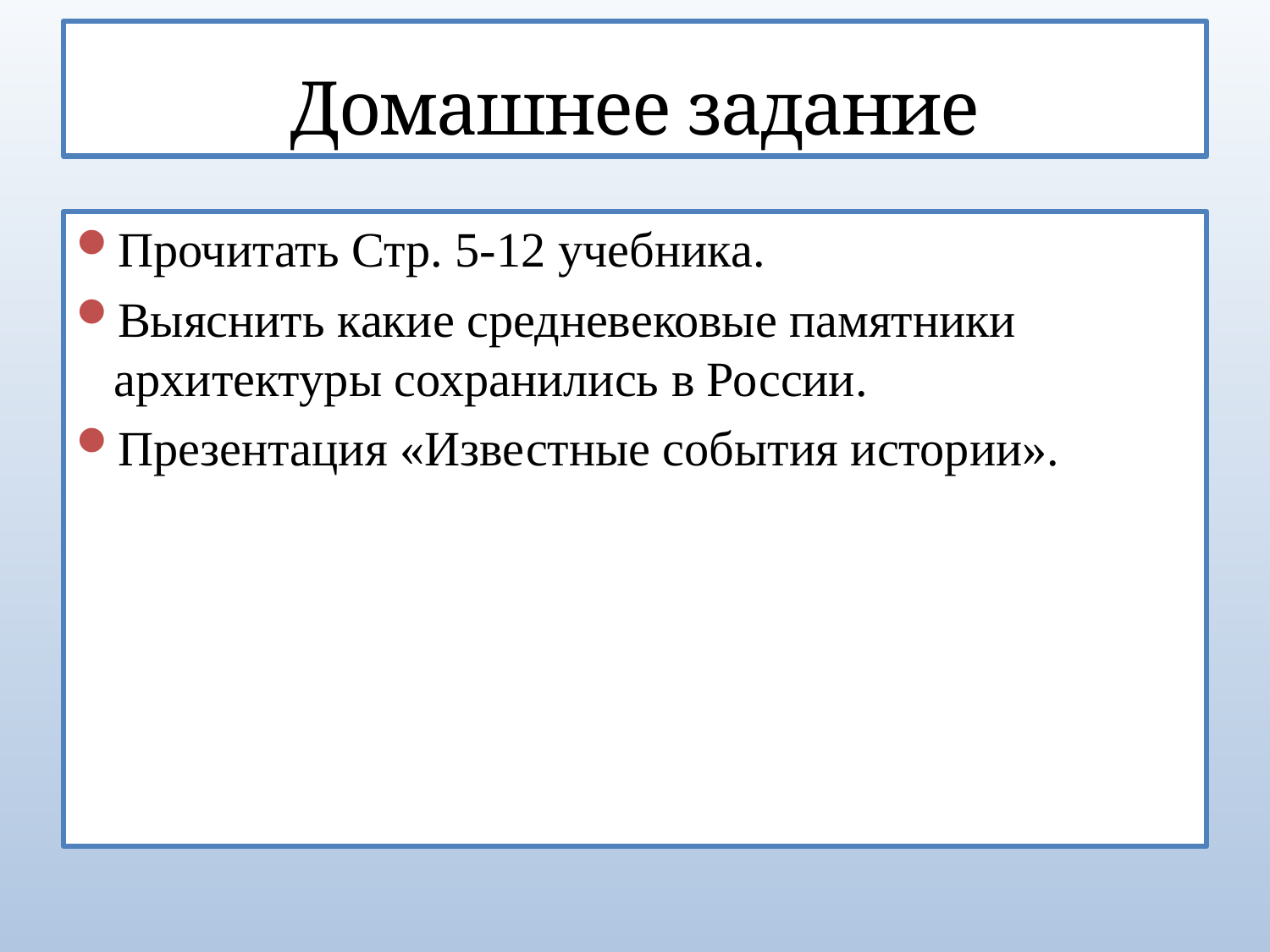

# Домашнее задание
Прочитать Стр. 5-12 учебника.
Выяснить какие средневековые памятники архитектуры сохранились в России.
Презентация «Известные события истории».